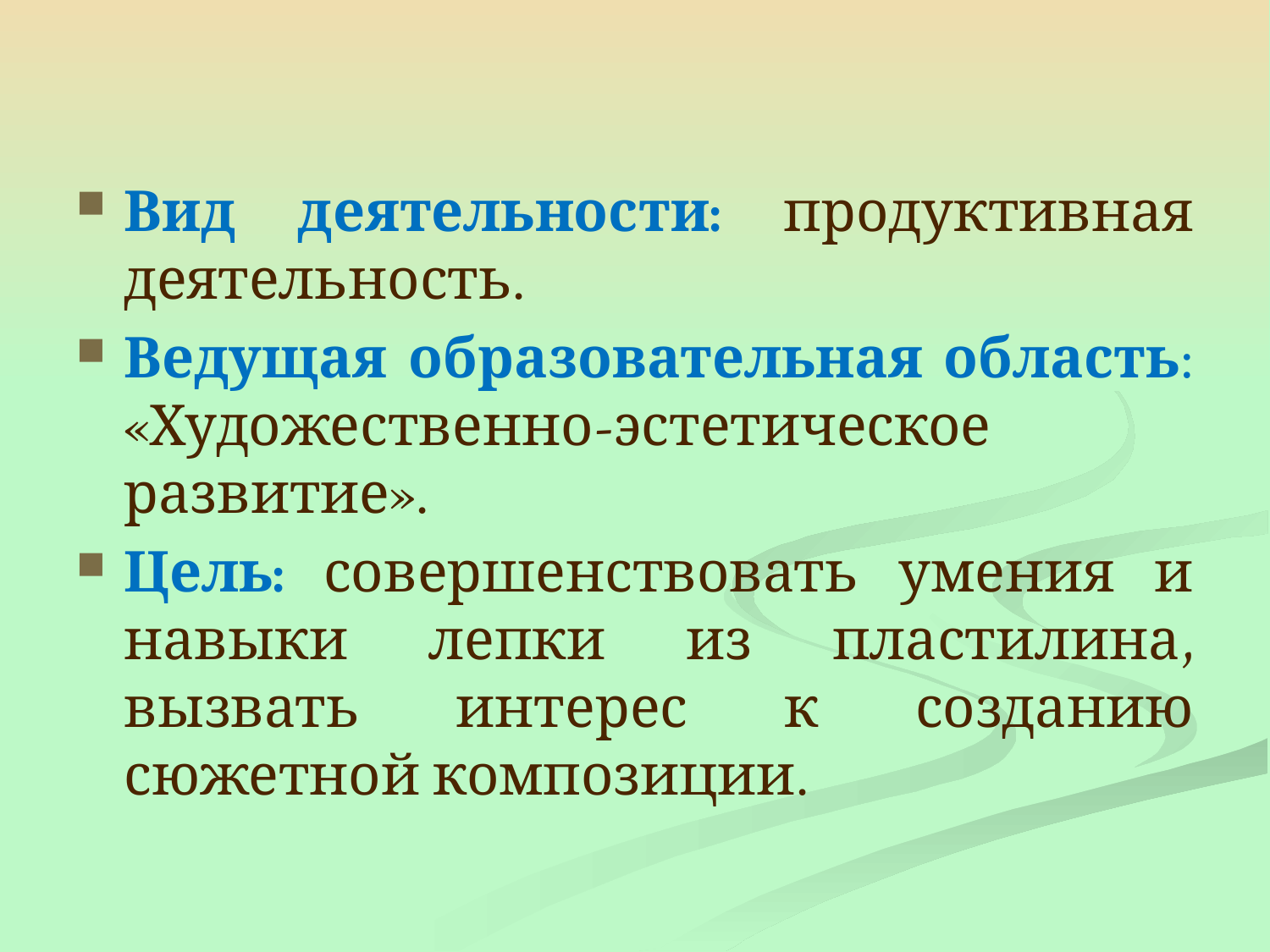

Вид деятельности: продуктивная деятельность.
Ведущая образовательная область: «Художественно-эстетическое развитие».
Цель: совершенствовать умения и навыки лепки из пластилина, вызвать интерес к созданию сюжетной композиции.